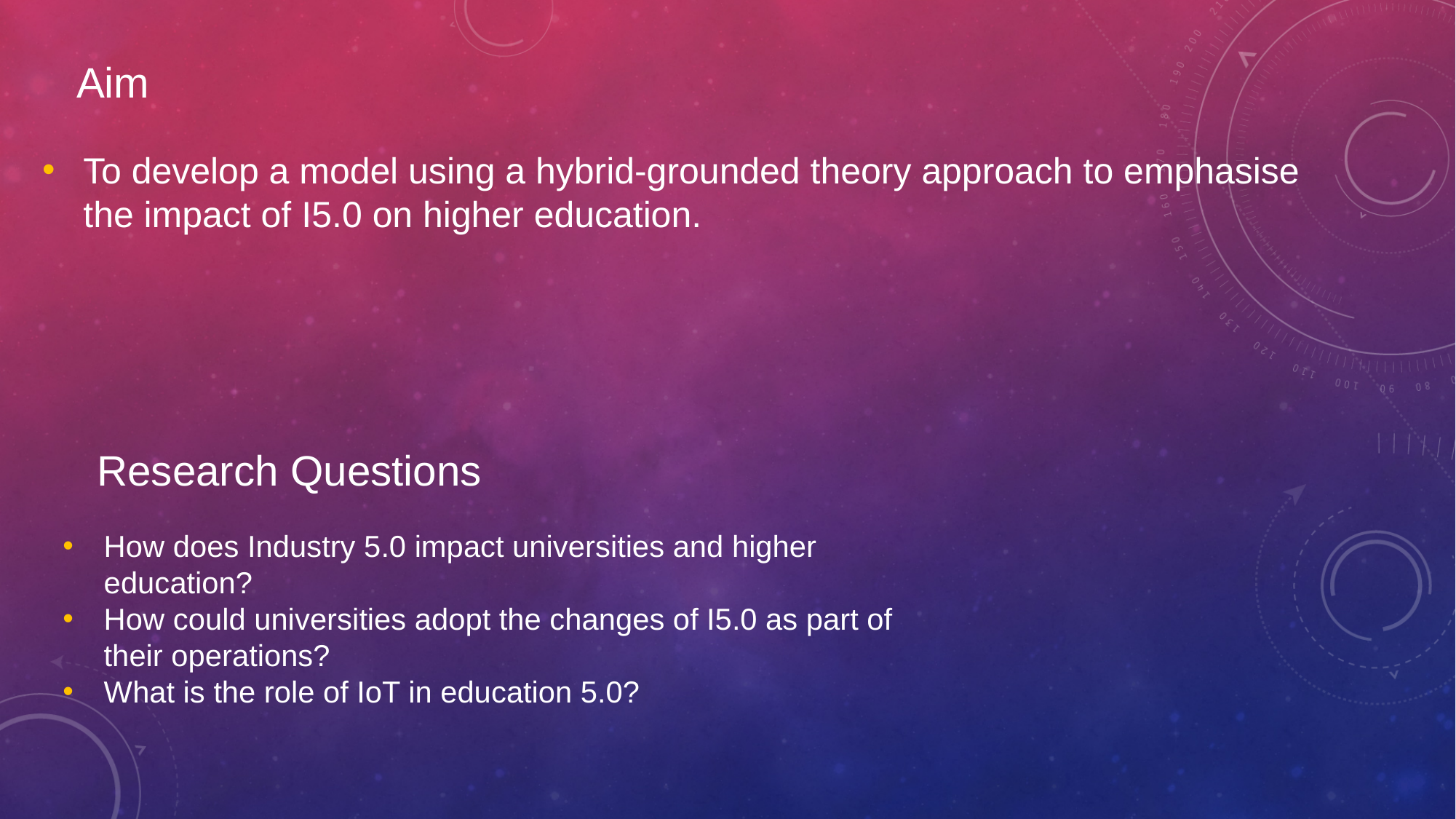

Aim
To develop a model using a hybrid-grounded theory approach to emphasise the impact of I5.0 on higher education.
Research Questions

How does Industry 5.0 impact universities and higher education?
How could universities adopt the changes of I5.0 as part of their operations?
What is the role of IoT in education 5.0?